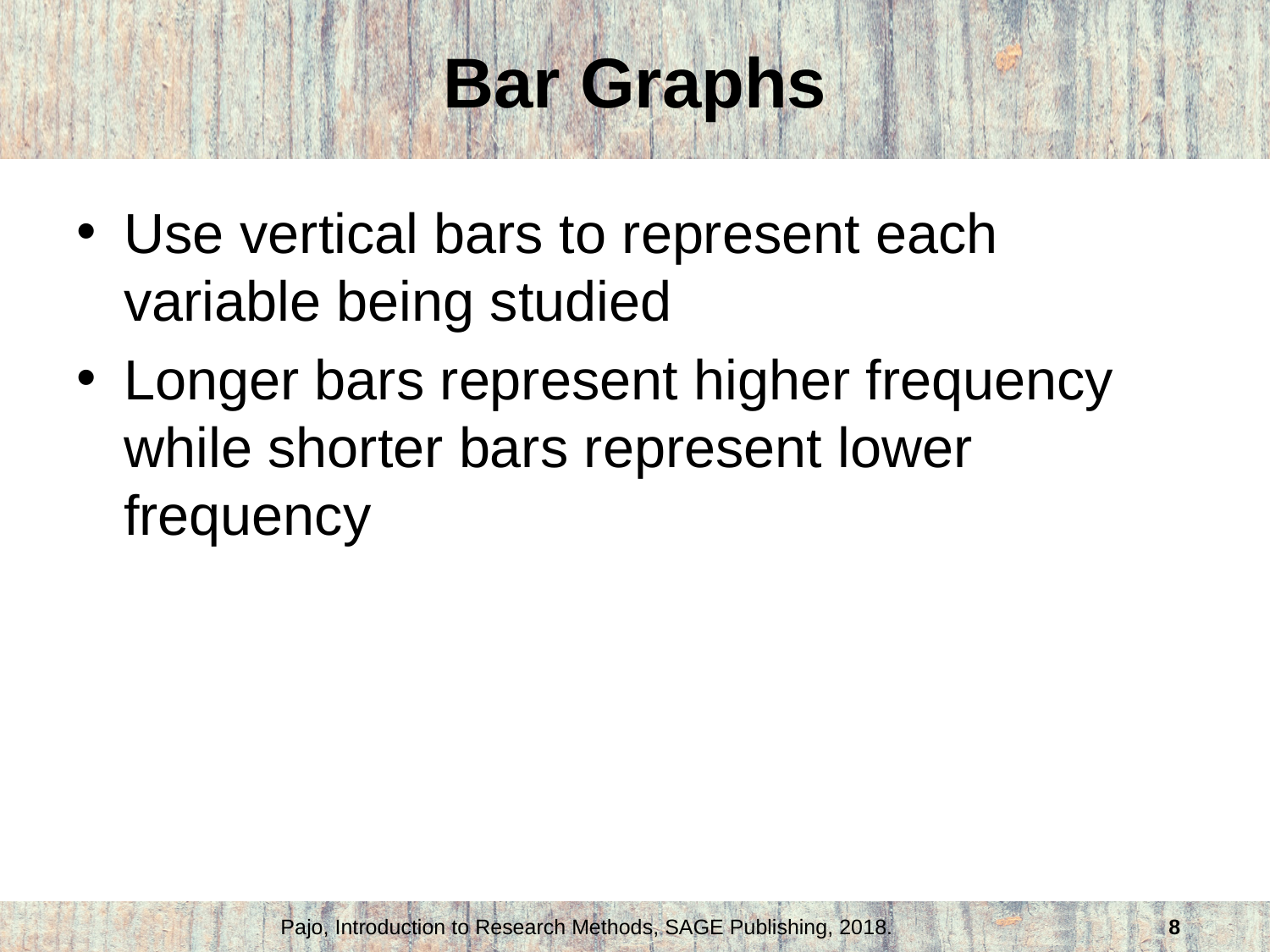

# Bar Graphs
Use vertical bars to represent each variable being studied
Longer bars represent higher frequency while shorter bars represent lower frequency
Pajo, Introduction to Research Methods, SAGE Publishing, 2018.
8